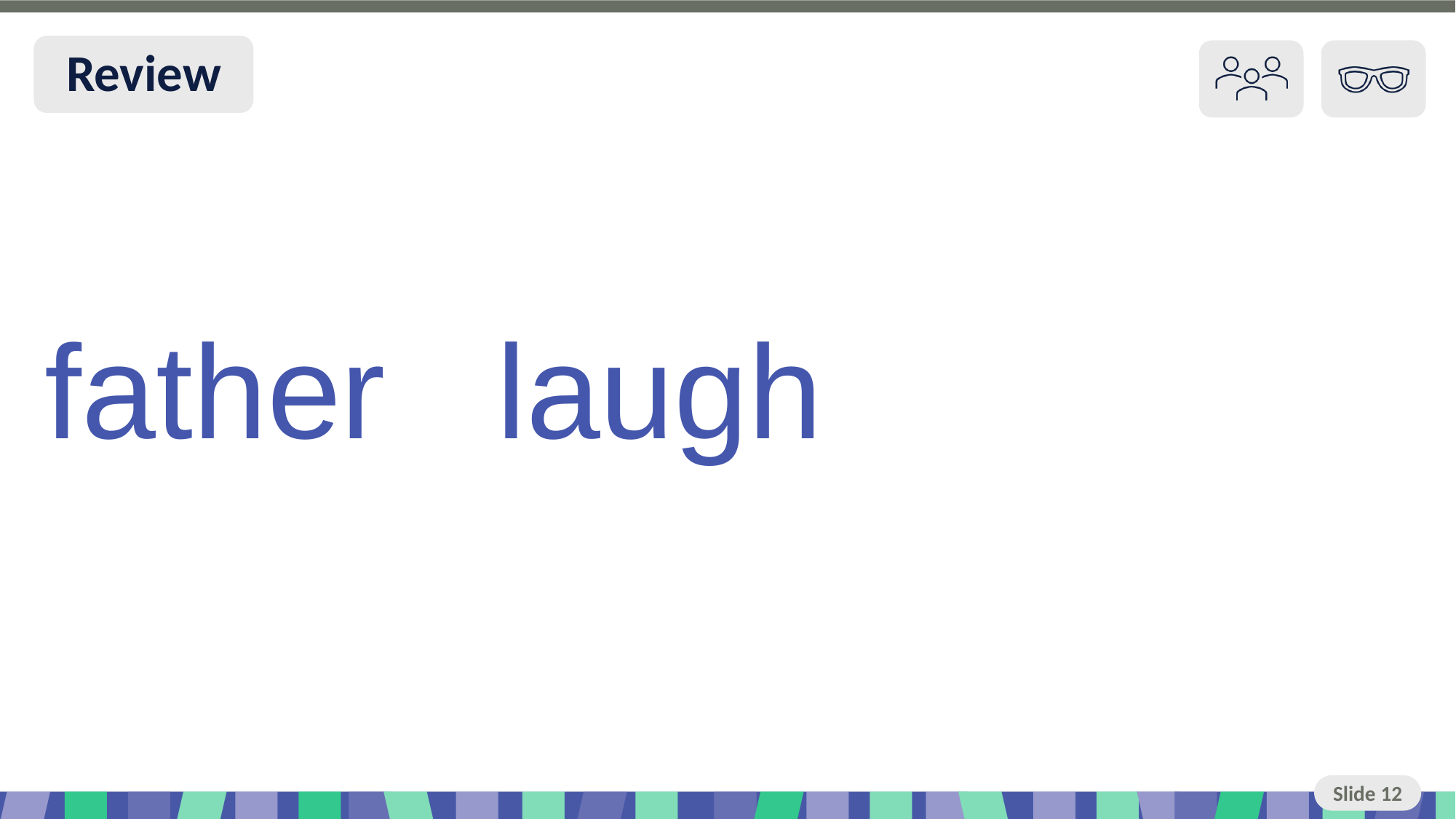

Slide 12 Review You do
father   laugh